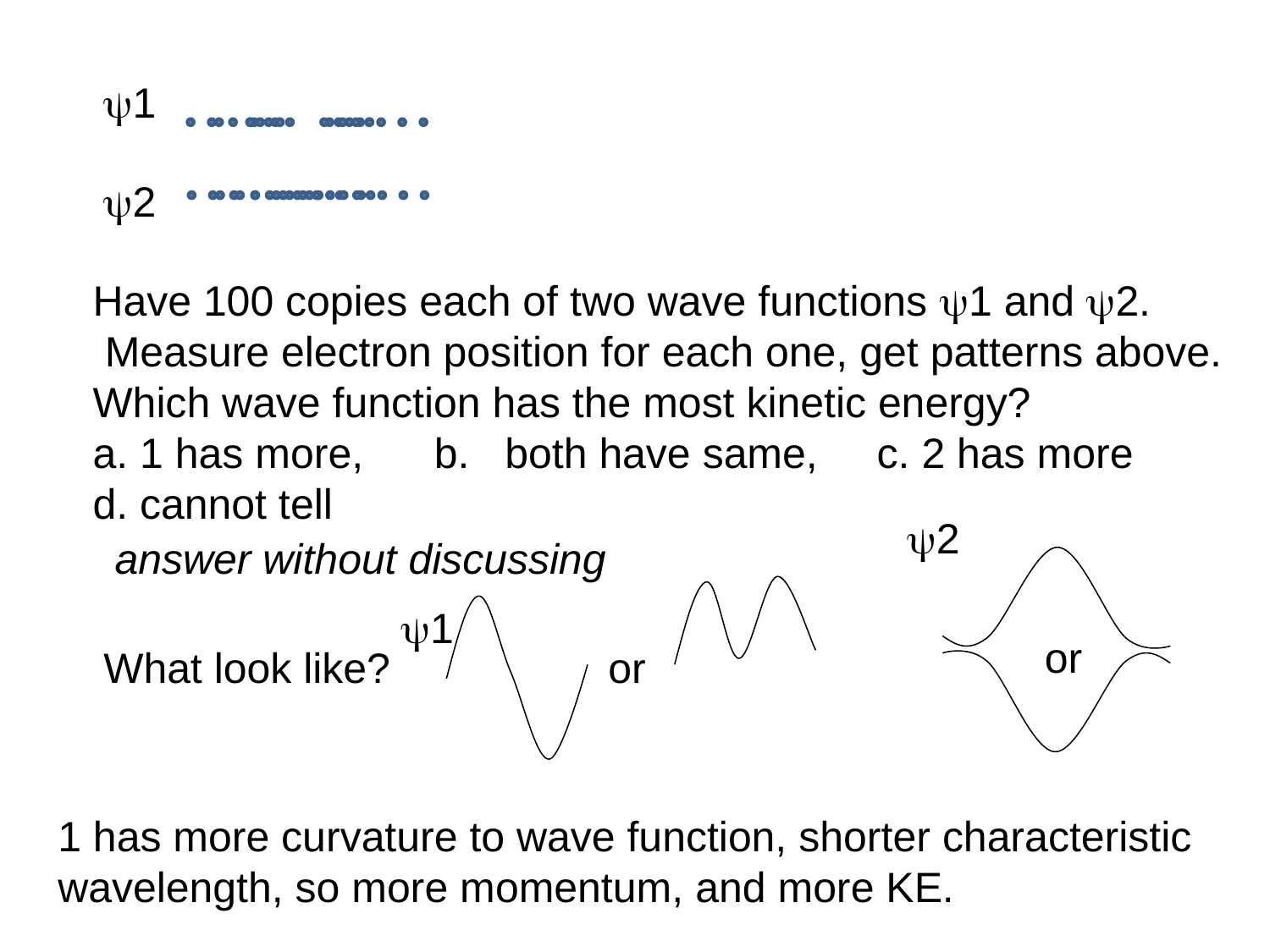

ψ1

ψ2

Have 100 copies each of two wave functions ψ1 and ψ2.
 Measure electron position for each one, get patterns above.
Which wave function has the most kinetic energy?
a. 1 has more,      b.   both have same,     c. 2 has more
d. cannot tell
ψ2

or

answer without discussing

ψ1

or
What look like?
1 has more curvature to wave function, shorter characteristic
wavelength, so more momentum, and more KE.